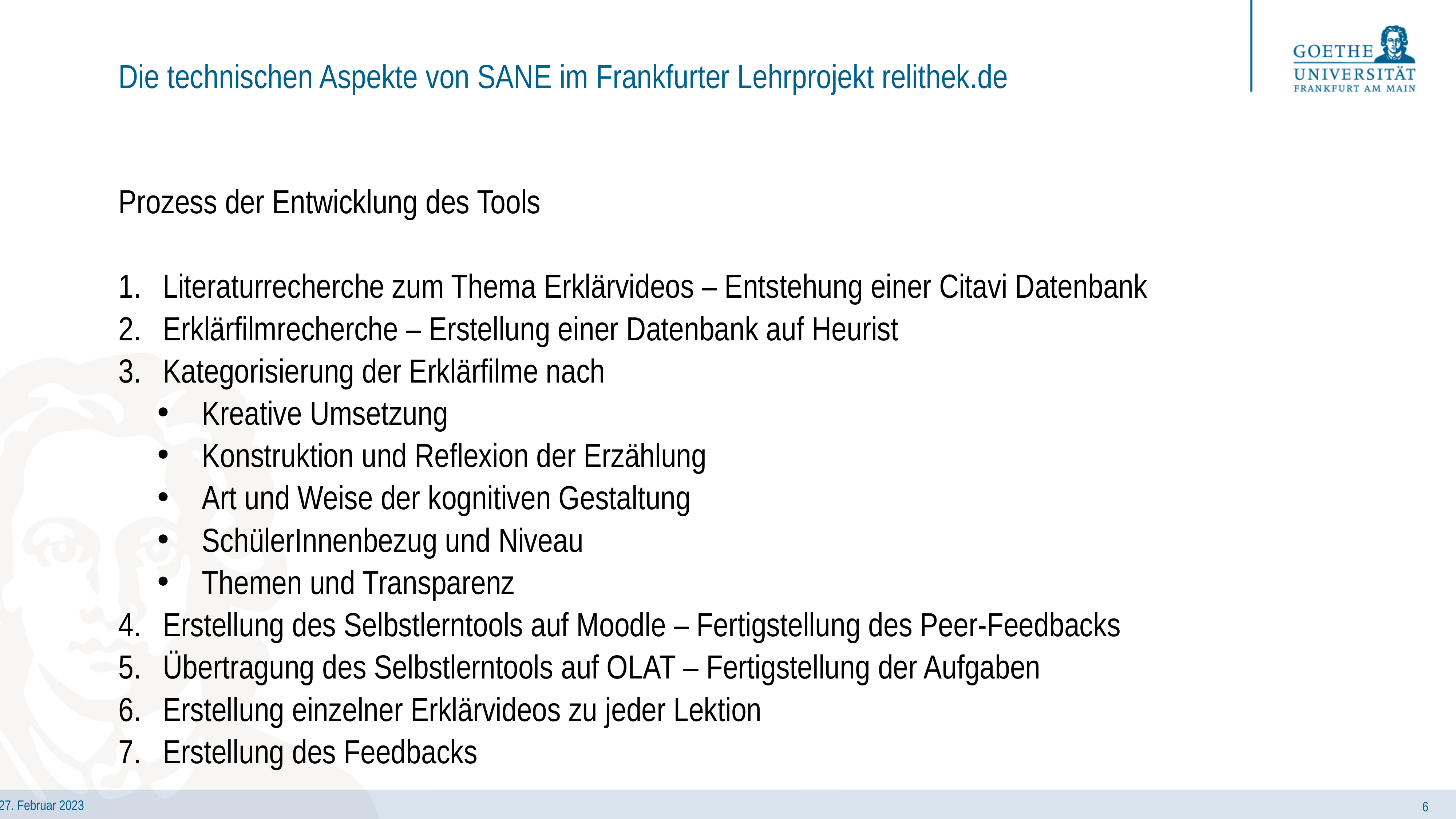

# Die technischen Aspekte von SANE im Frankfurter Lehrprojekt relithek.de
Prozess der Entwicklung des Tools

Literaturrecherche zum Thema Erklärvideos – Entstehung einer Citavi Datenbank
Erklärfilmrecherche – Erstellung einer Datenbank auf Heurist
Kategorisierung der Erklärfilme nach
Kreative Umsetzung
Konstruktion und Reflexion der Erzählung
Art und Weise der kognitiven Gestaltung
SchülerInnenbezug und Niveau
Themen und Transparenz
Erstellung des Selbstlerntools auf Moodle – Fertigstellung des Peer-Feedbacks
Übertragung des Selbstlerntools auf OLAT – Fertigstellung der Aufgaben
Erstellung einzelner Erklärvideos zu jeder Lektion
Erstellung des Feedbacks

6